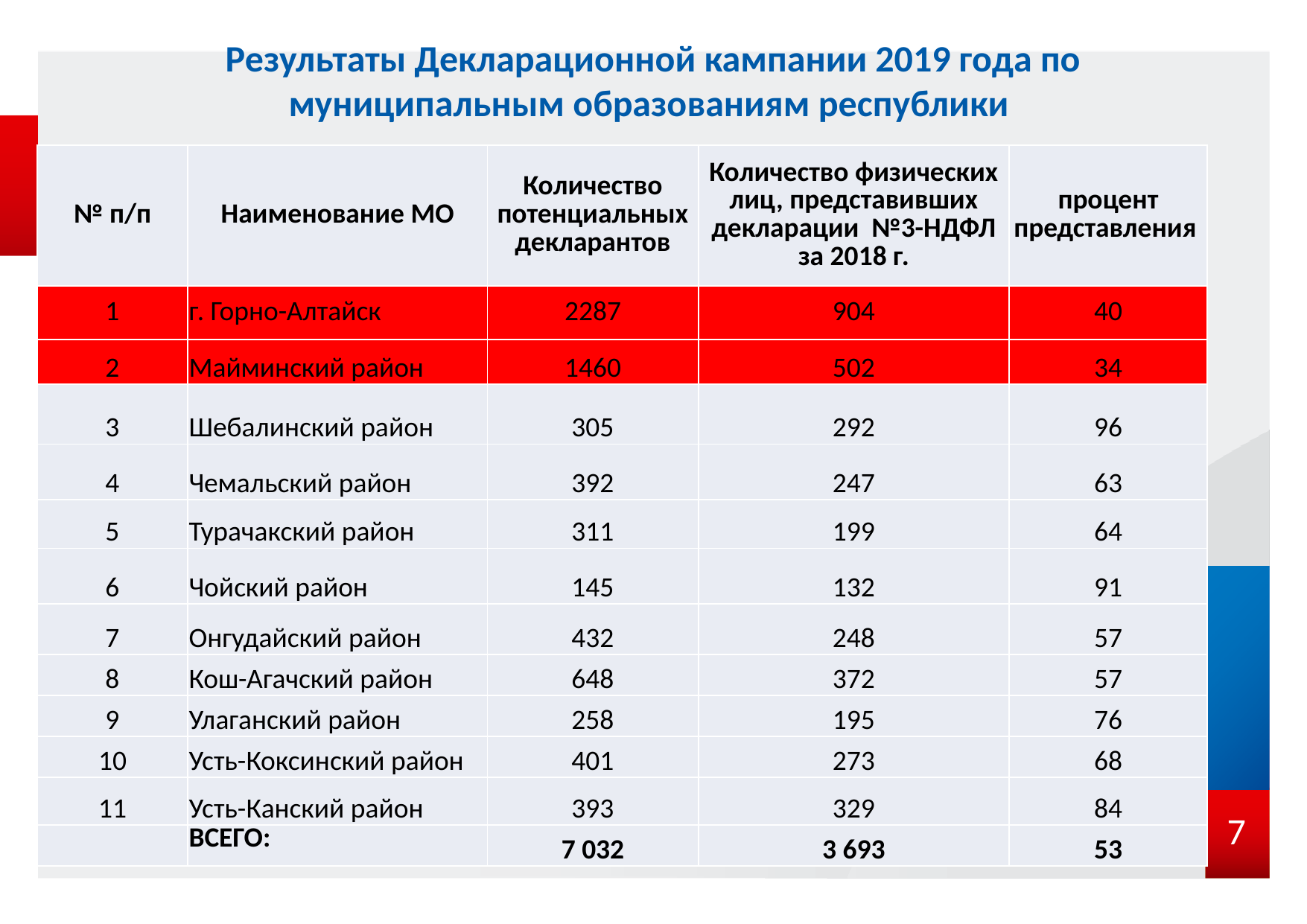

# Результаты Декларационной кампании 2019 года по муниципальным образованиям республики
| № п/п | Наименование МО | Количество потенциальных декларантов | Количество физических лиц, представивших декларации №3-НДФЛ за 2018 г. | процент представления |
| --- | --- | --- | --- | --- |
| 1 | г. Горно-Алтайск | 2287 | 904 | 40 |
| 2 | Майминский район | 1460 | 502 | 34 |
| 3 | Шебалинский район | 305 | 292 | 96 |
| 4 | Чемальский район | 392 | 247 | 63 |
| 5 | Турачакский район | 311 | 199 | 64 |
| 6 | Чойский район | 145 | 132 | 91 |
| 7 | Онгудайский район | 432 | 248 | 57 |
| 8 | Кош-Агачский район | 648 | 372 | 57 |
| 9 | Улаганский район | 258 | 195 | 76 |
| 10 | Усть-Коксинский район | 401 | 273 | 68 |
| 11 | Усть-Канский район | 393 | 329 | 84 |
|  | ВСЕГО: | 7 032 | 3 693 | 53 |
7